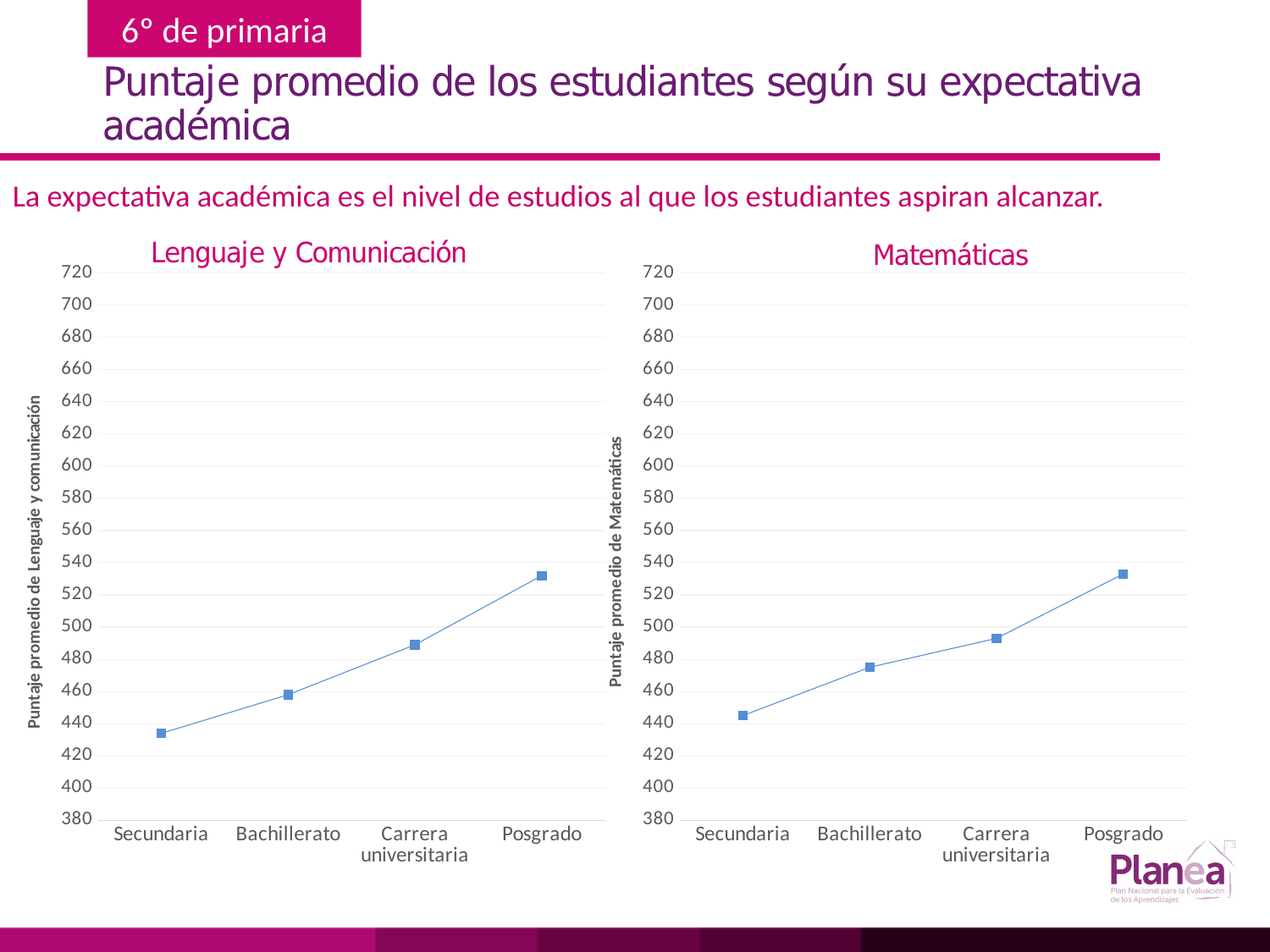

# Puntaje promedio de los estudiantes según su expectativa académica

La expectativa académica es el nivel de estudios al que los estudiantes aspiran alcanzar.
Lenguaje y Comunicación
Matemáticas

### Chart

| Category |  |
|---|---|
| Secundaria | 434.0 |
| Bachillerato | 458.0 |
| Carrera universitaria | 489.0 |
| Posgrado | 532.0 |

### Chart

| Category |  |
|---|---|
| Secundaria | 445.0 |
| Bachillerato | 475.0 |
| Carrera universitaria | 493.0 |
| Posgrado | 533.0 |